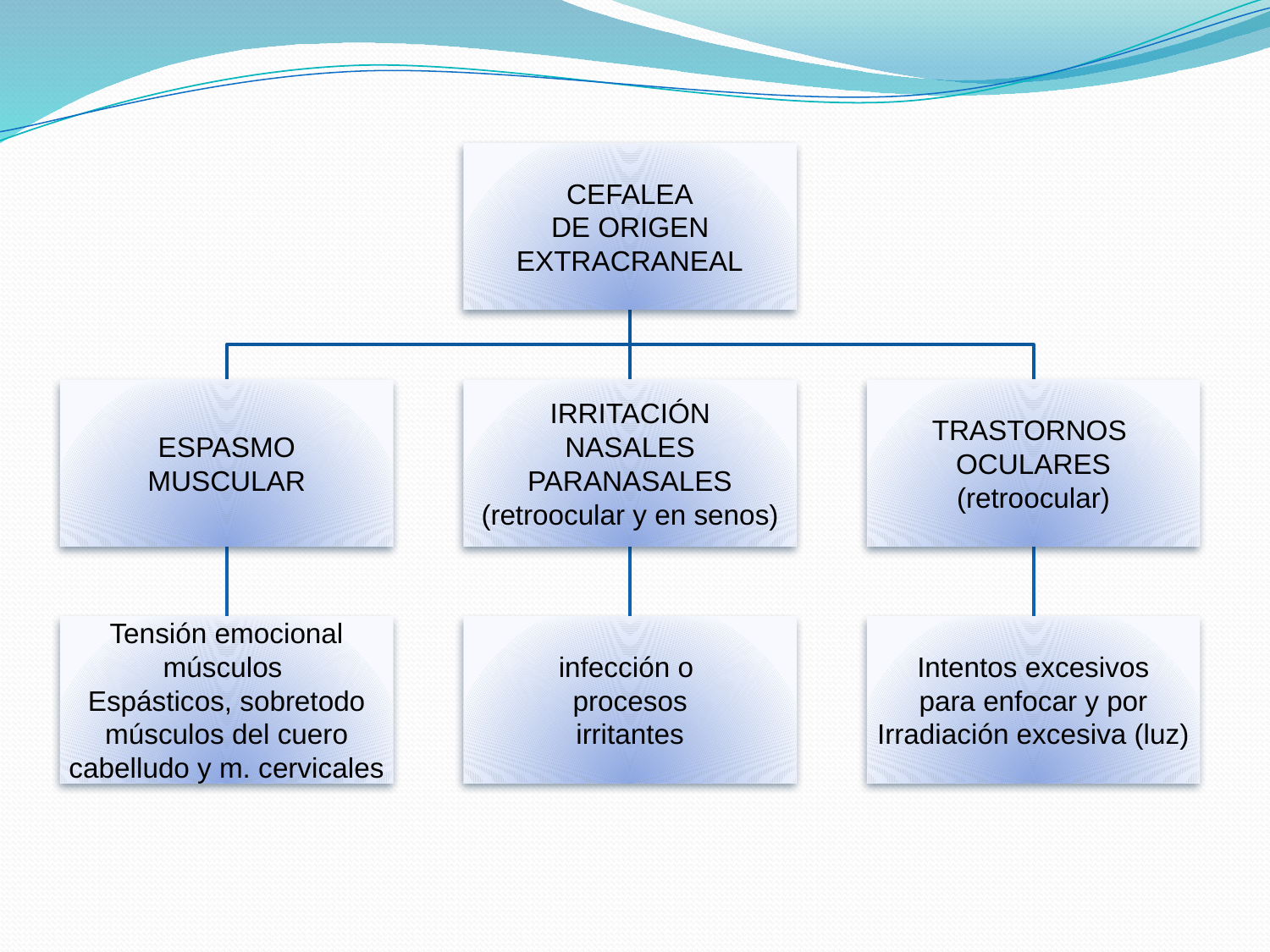

CEFALEA
DE ORIGEN
EXTRACRANEAL
ESPASMO
MUSCULAR
Tensión emocional
músculos
Espásticos, sobretodo músculos del cuero cabelludo y m. cervicales
IRRITACIÓN
NASALES
PARANASALES (retroocular y en senos)
infección o
procesos
irritantes
TRASTORNOS
OCULARES
(retroocular)
Intentos excesivos
para enfocar y por
Irradiación excesiva (luz)